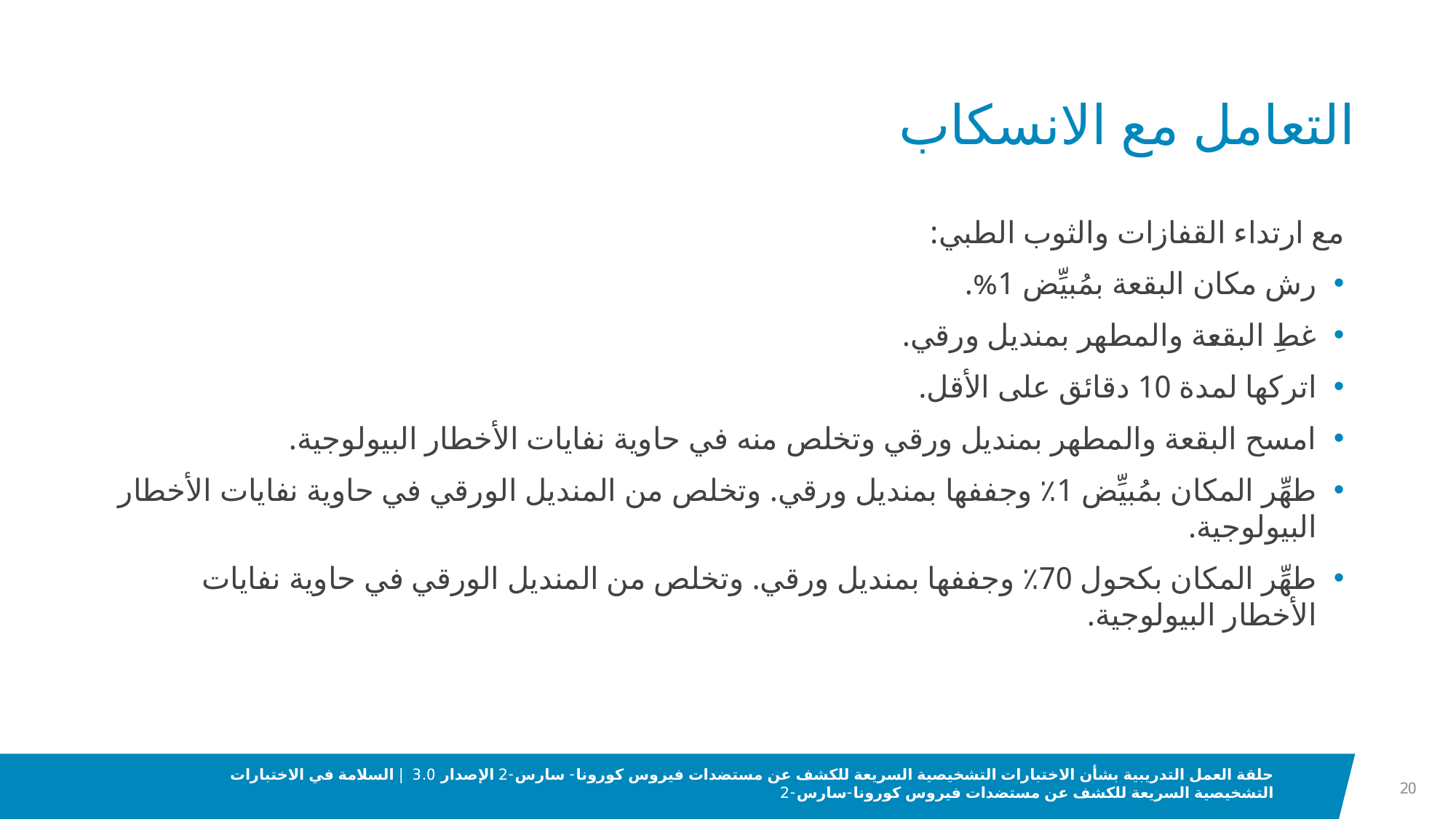

# التعامل مع الانسكاب
مع ارتداء القفازات والثوب الطبي:
رش مكان البقعة بمُبيِّض 1%.
غطِ البقعة والمطهر بمنديل ورقي.
اتركها لمدة 10 دقائق على الأقل.
امسح البقعة والمطهر بمنديل ورقي وتخلص منه في حاوية نفايات الأخطار البيولوجية.
طهِّر المكان بمُبيِّض 1٪ وجففها بمنديل ورقي. وتخلص من المنديل الورقي في حاوية نفايات الأخطار البيولوجية.
طهِّر المكان بكحول 70٪ وجففها بمنديل ورقي. وتخلص من المنديل الورقي في حاوية نفايات الأخطار البيولوجية.

20
حلقة العمل التدريبية بشأن الاختبارات التشخيصية السريعة للكشف عن مستضدات فيروس كورونا- سارس-2 الإصدار 3.0 | السلامة في الاختبارات التشخيصية السريعة للكشف عن مستضدات فيروس كورونا-سارس-2